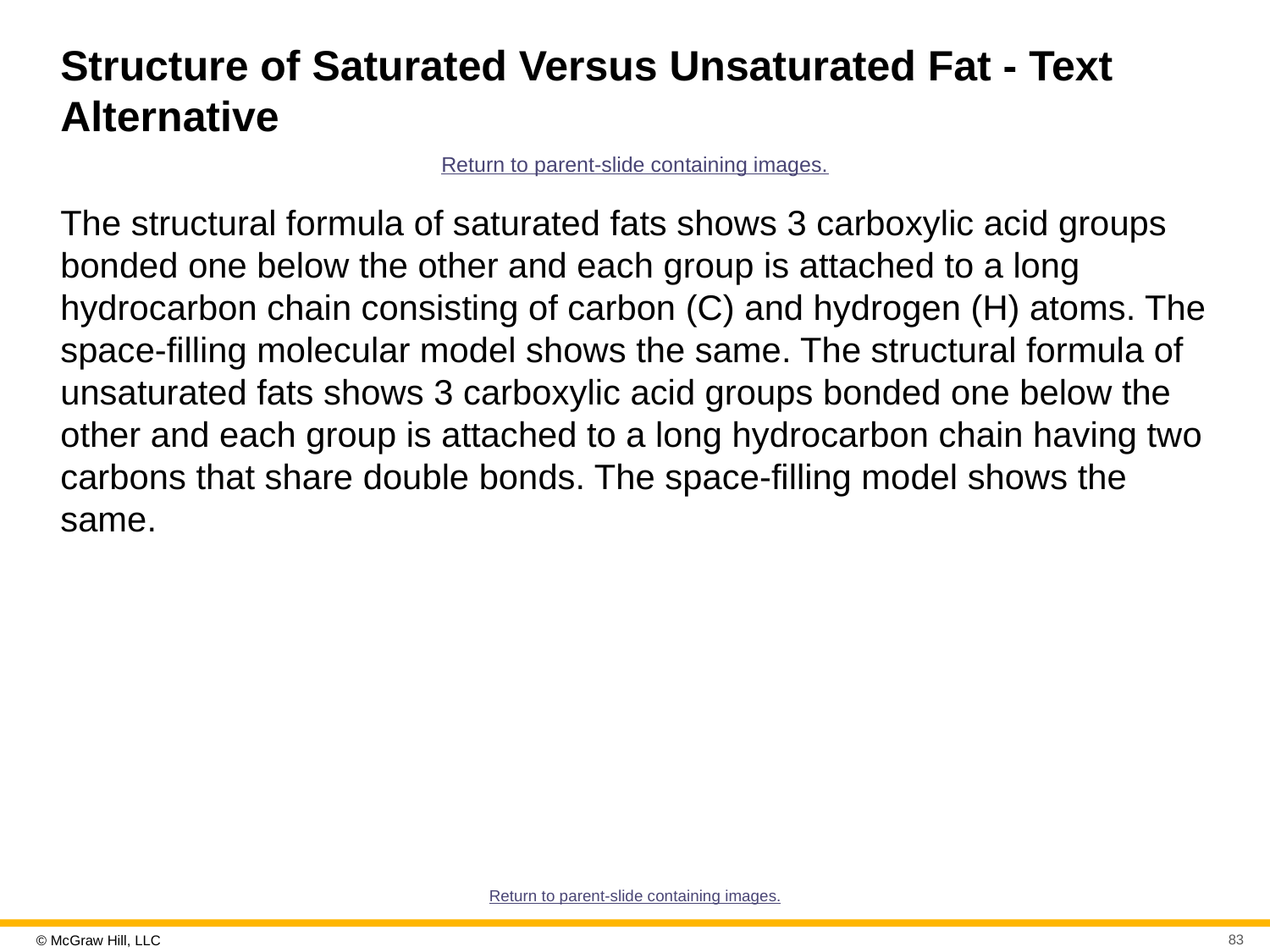

# Structure of Saturated Versus Unsaturated Fat - Text Alternative
Return to parent-slide containing images.
The structural formula of saturated fats shows 3 carboxylic acid groups bonded one below the other and each group is attached to a long hydrocarbon chain consisting of carbon (C) and hydrogen (H) atoms. The space-filling molecular model shows the same. The structural formula of unsaturated fats shows 3 carboxylic acid groups bonded one below the other and each group is attached to a long hydrocarbon chain having two carbons that share double bonds. The space-filling model shows the same.
Return to parent-slide containing images.
83